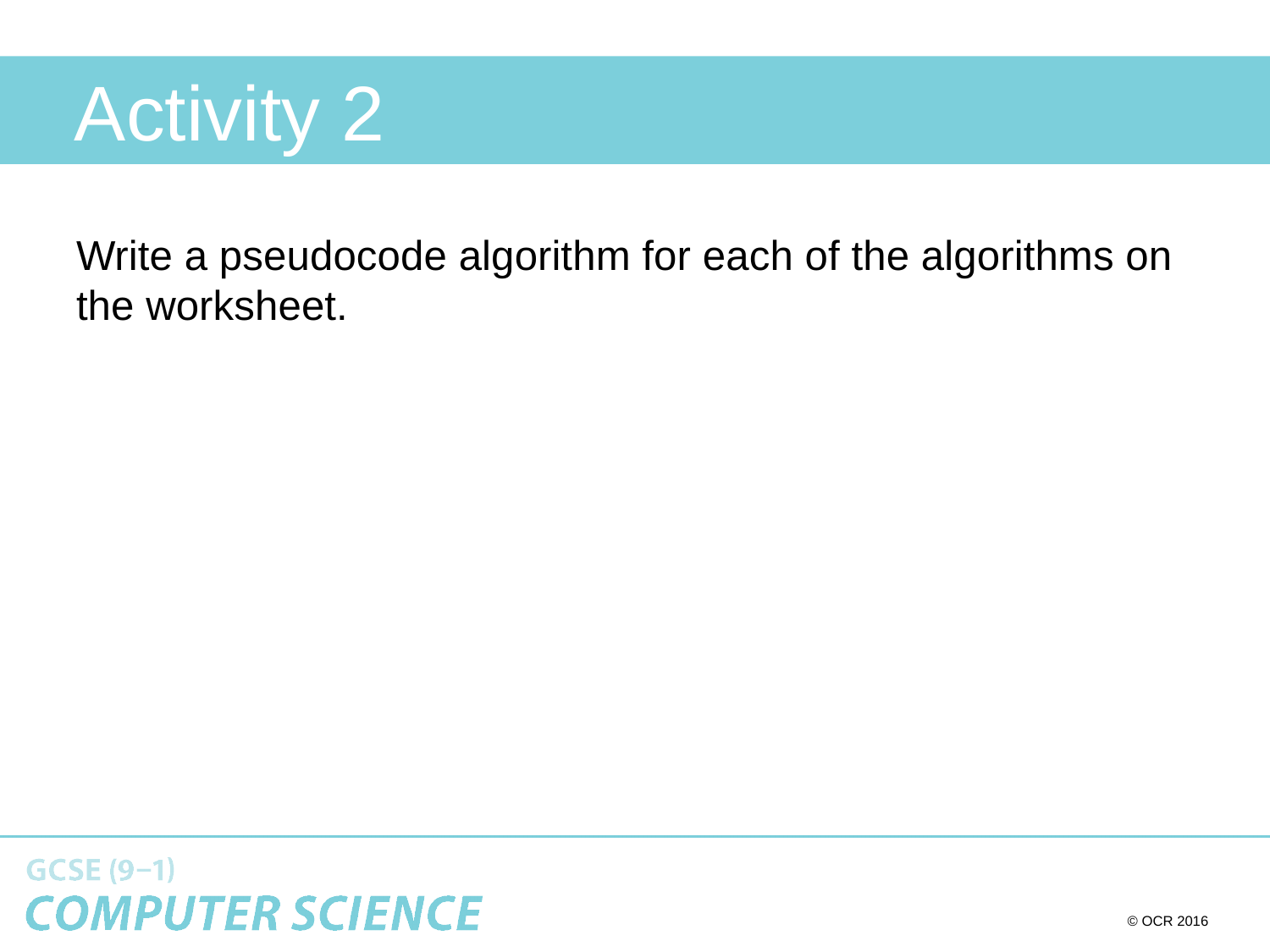

# Activity 2
Write a pseudocode algorithm for each of the algorithms on the worksheet.